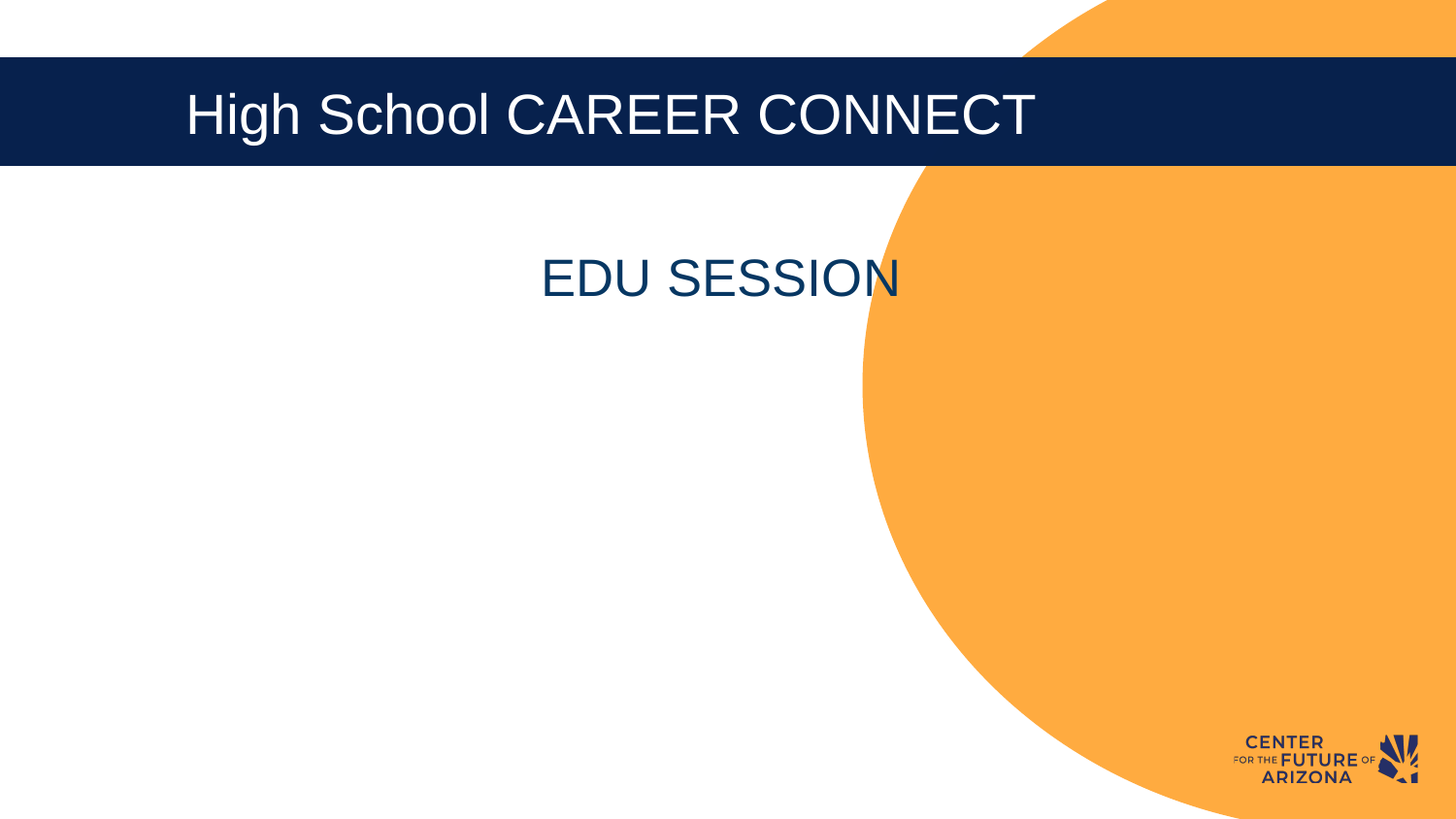

# High School CAREER CONNECT
EDU SESSION